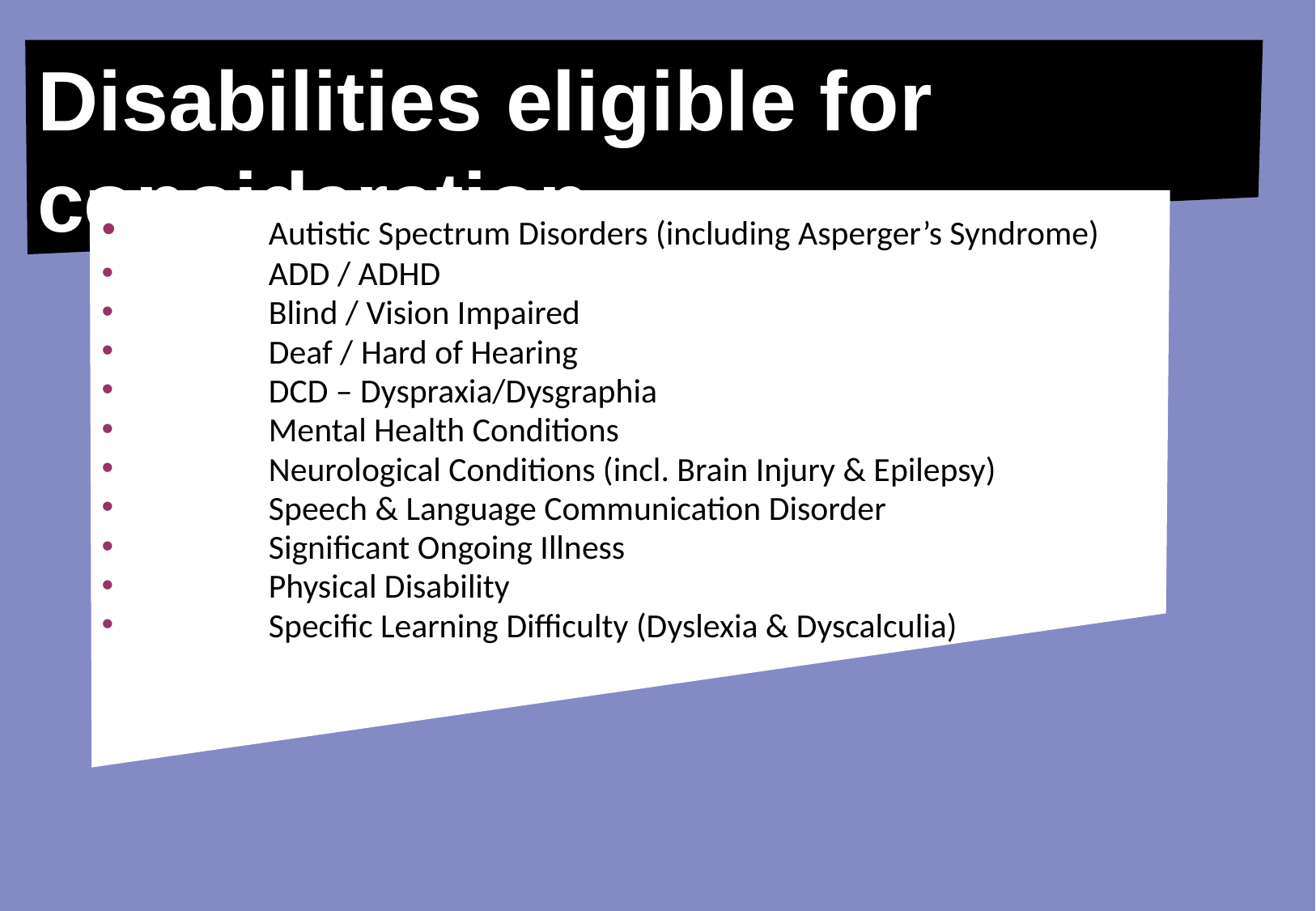

Disabilities eligible for consideration
	Autistic Spectrum Disorders (including Asperger’s Syndrome)
	ADD / ADHD
	Blind / Vision Impaired
	Deaf / Hard of Hearing
	DCD – Dyspraxia/Dysgraphia
	Mental Health Conditions
	Neurological Conditions (incl. Brain Injury & Epilepsy)
	Speech & Language Communication Disorder
	Significant Ongoing Illness
	Physical Disability
	Specific Learning Difficulty (Dyslexia & Dyscalculia)